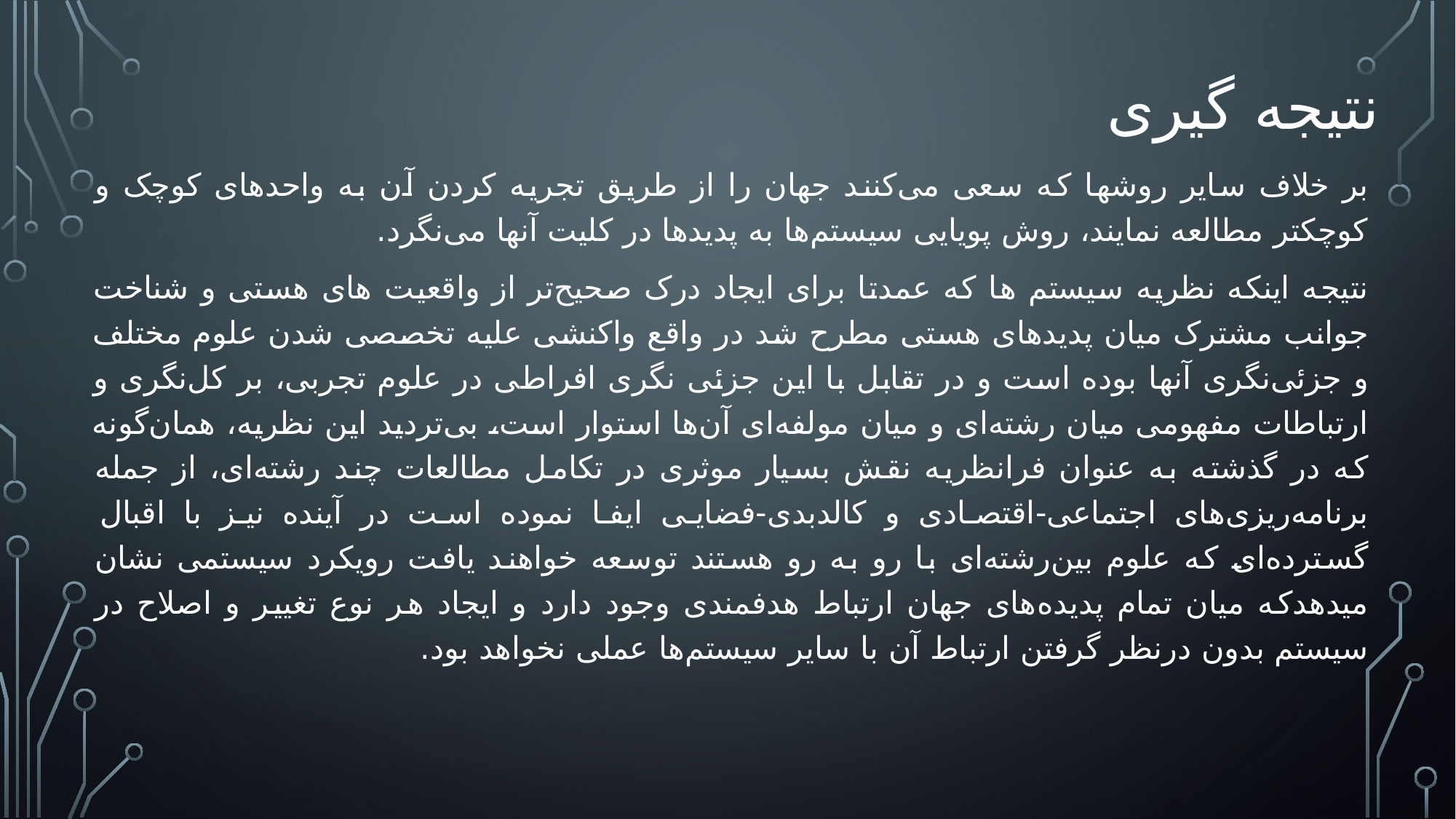

# نتیجه گیری
بر خلاف سایر روشها که سعی می‌کنند جهان را از طریق تجریه کردن آن به واحد‌های کوچک و کوچکتر مطالعه نمایند، روش پویایی سیستم‌ها به پدیدها در کلیت آنها می‌نگرد.
نتیجه اینکه نظریه سیستم ها که عمدتا برای ایجاد درک صحیح‌تر از واقعیت های هستی و شناخت جوانب مشترک میان پدیدهای هستی مطرح شد در واقع واکنشی علیه تخصصی شدن علوم مختلف و جزئی‌نگری آنها بوده است و در تقابل با این جزئی نگری افراطی در علوم تجربی، بر کل‌نگری و ارتباطات مفهومی میان رشته‌ای و میان مولفه‌ای آن‌ها استوار است، بی‌تردید این نظریه، همان‌گونه که در گذشته به عنوان فرا‌نظریه نقش بسیار موثری در تکامل مطالعات چند رشته‌ای، از جمله برنامه‌ریزی‌های اجتماعی-اقتصادی و کالدبدی-فضایی ایفا نموده است در آینده نیز با اقبال گسترده‌ای که علوم بین‌رشته‌ای با رو به رو هستند توسعه خواهند یافت رویکرد سیستمی نشان میدهدکه میان تمام پدیده‌های جهان ارتباط هدفمندی وجود دارد و ایجاد هر نوع تغییر و اصلاح در سیستم بدون درنظر گرفتن ارتباط آن با سایر سیستم‌ها عملی نخواهد بود.